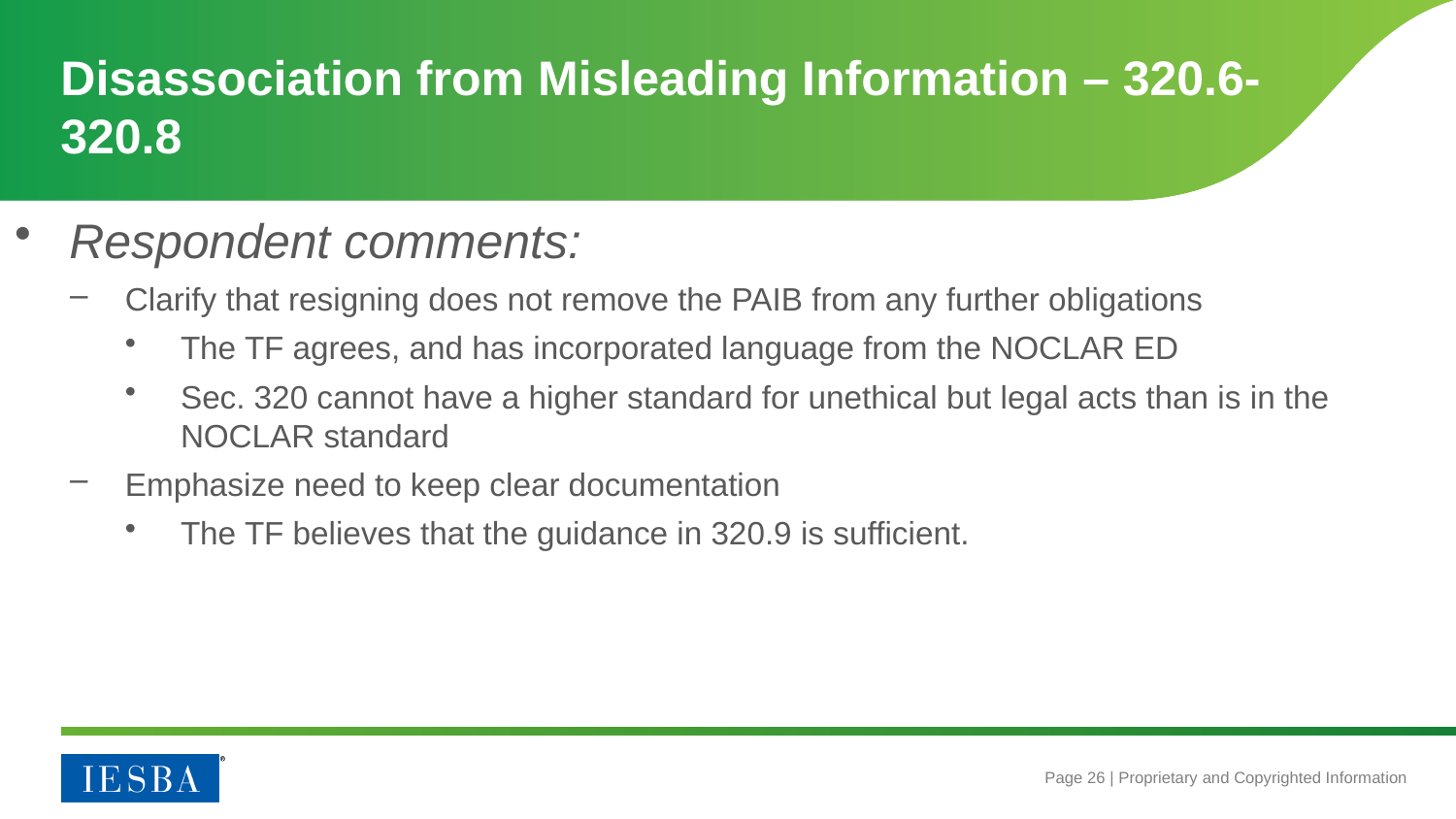

# Disassociation from Misleading Information – 320.6-320.8
Respondent comments:
Clarify that resigning does not remove the PAIB from any further obligations
The TF agrees, and has incorporated language from the NOCLAR ED
Sec. 320 cannot have a higher standard for unethical but legal acts than is in the NOCLAR standard
Emphasize need to keep clear documentation
The TF believes that the guidance in 320.9 is sufficient.